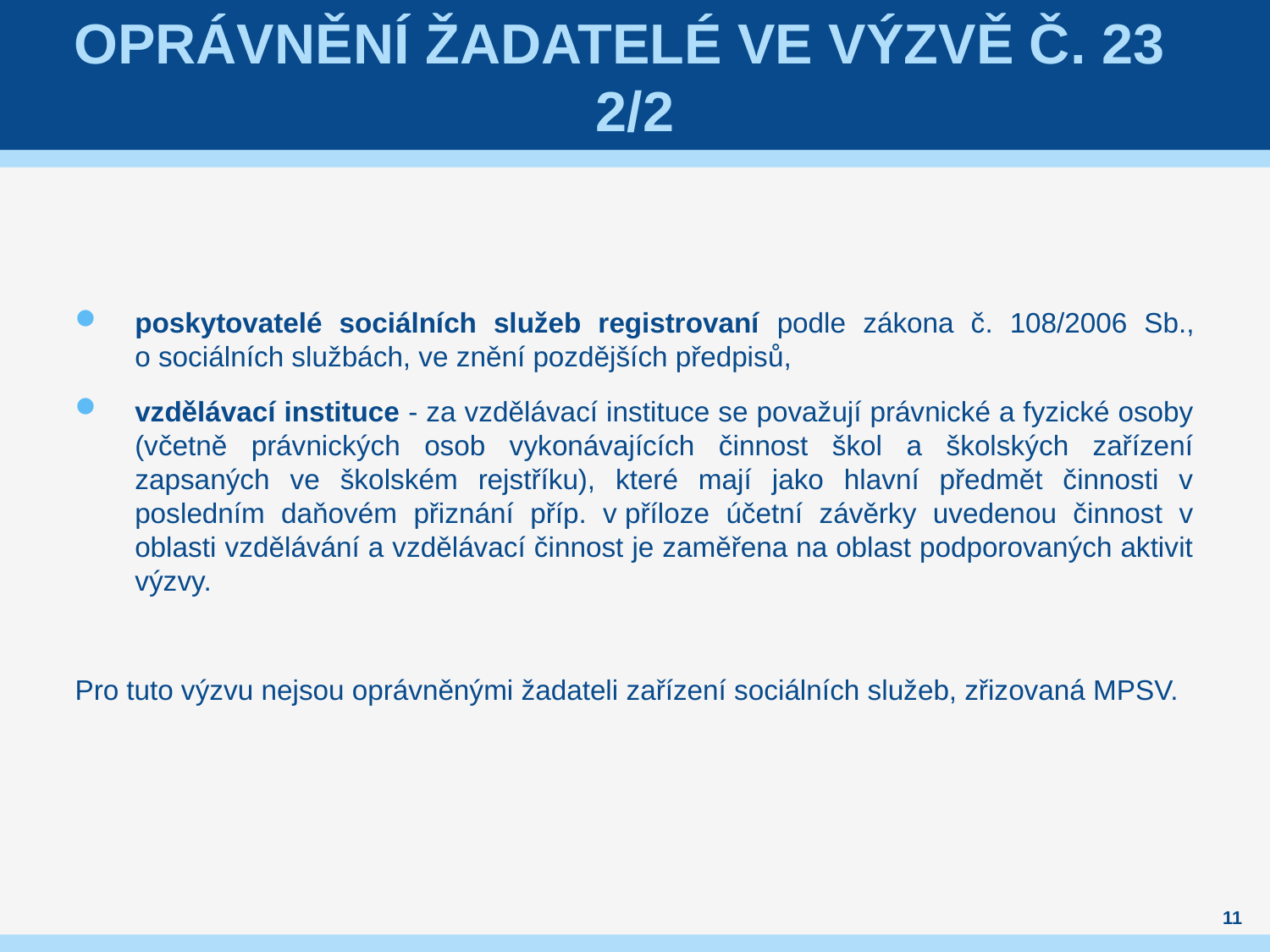

# Oprávnění žadatelé ve výzvě č. 23 2/2

poskytovatelé sociálních služeb registrovaní podle zákona č. 108/2006 Sb., o sociálních službách, ve znění pozdějších předpisů,
vzdělávací instituce - za vzdělávací instituce se považují právnické a fyzické osoby (včetně právnických osob vykonávajících činnost škol a školských zařízení zapsaných ve školském rejstříku), které mají jako hlavní předmět činnosti v posledním daňovém přiznání příp. v příloze účetní závěrky uvedenou činnost v oblasti vzdělávání a vzdělávací činnost je zaměřena na oblast podporovaných aktivit výzvy.

Pro tuto výzvu nejsou oprávněnými žadateli zařízení sociálních služeb, zřizovaná MPSV.

11